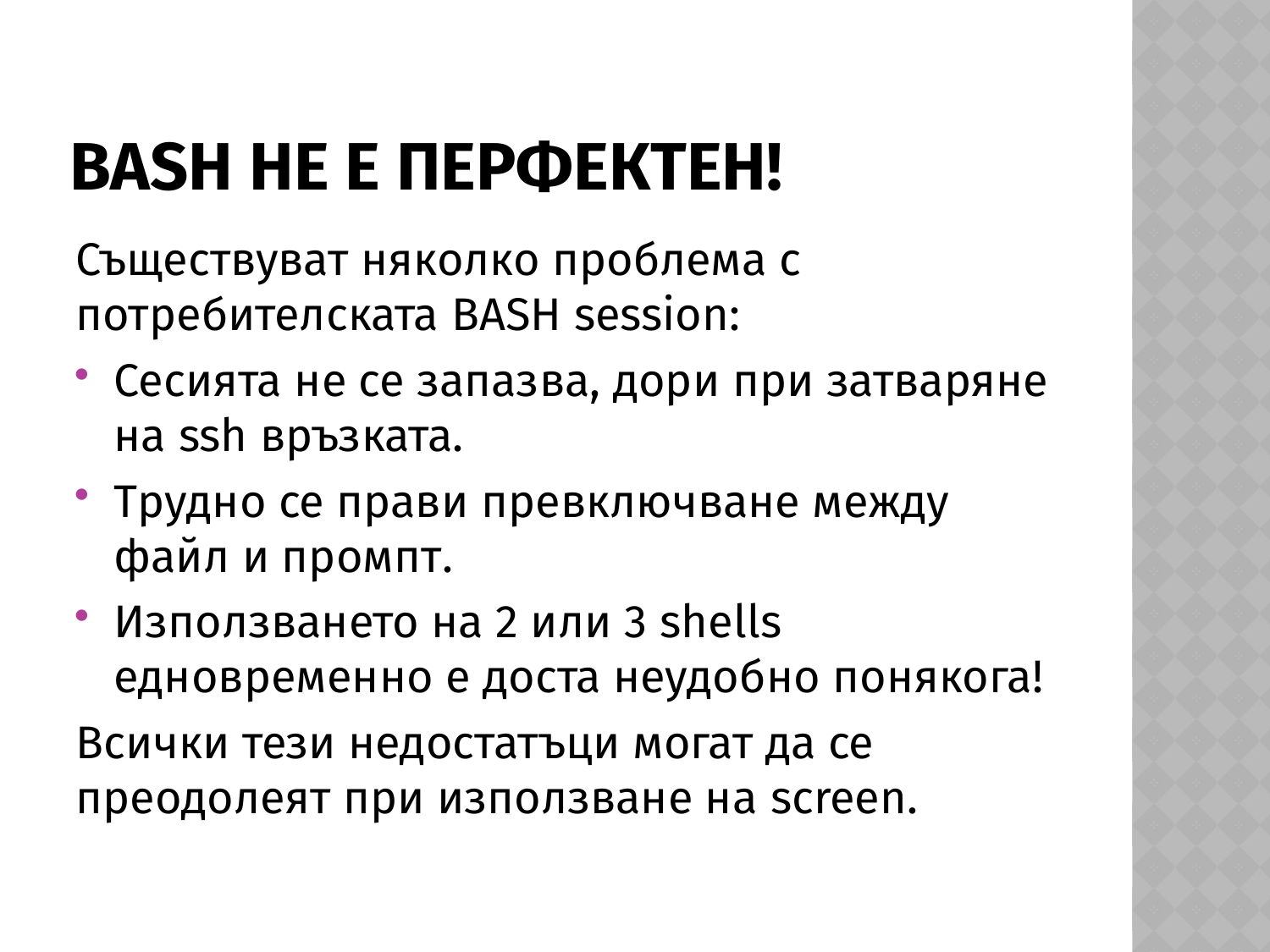

# BASH не е перфектен!
Съществуват няколко проблема с потребителската BASH session:
Сесията не се запазва, дори при затваряне на ssh връзката.
Трудно се прави превключване между файл и промпт.
Използването на 2 или 3 shells едновременно е доста неудобно понякога!
Всички тези недостатъци могат да се преодолеят при използване на screen.